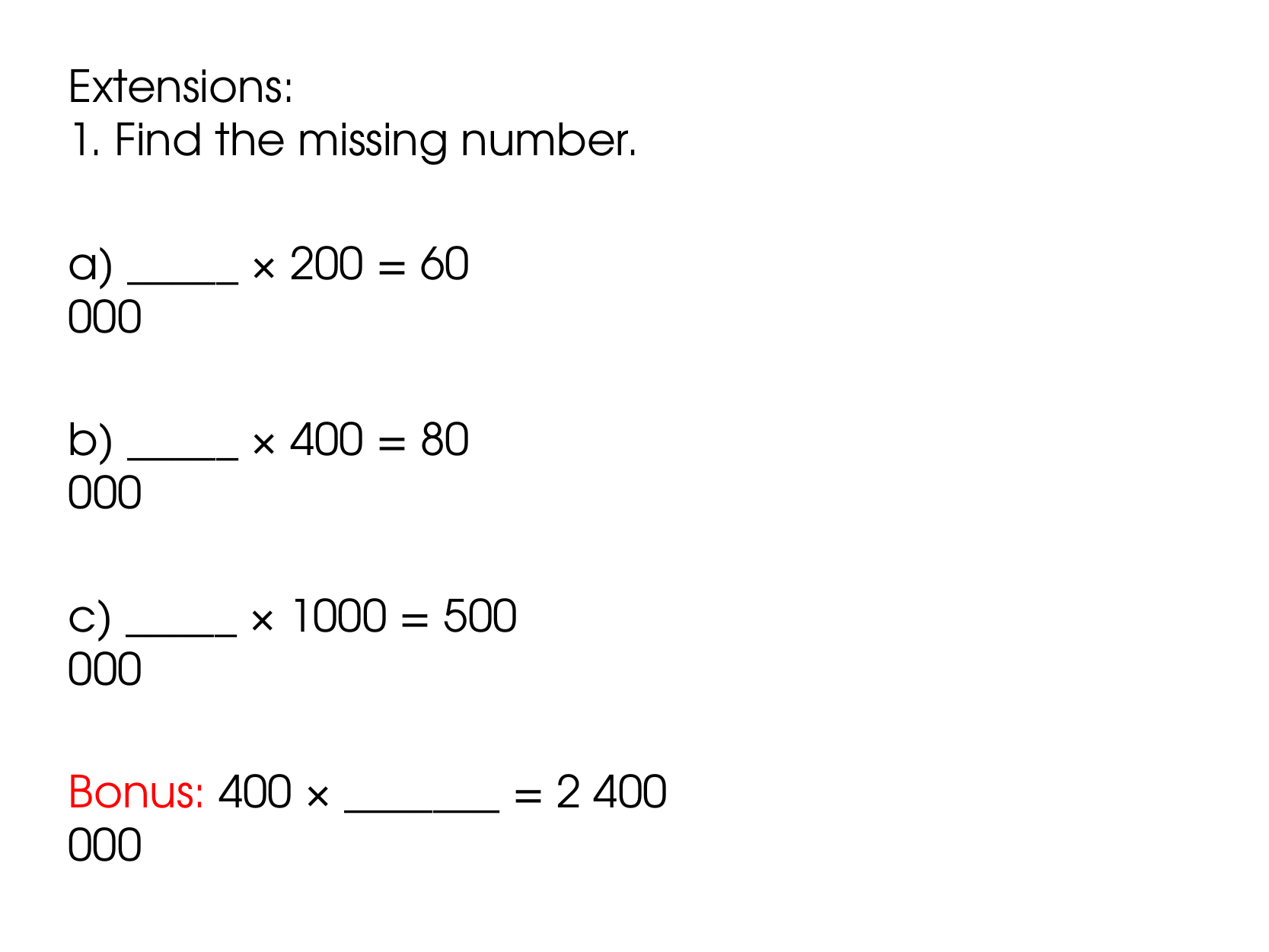

Extensions:
1. Find the missing number.
a) _____ × 200 = 60 000
b) _____ × 400 = 80 000
c) _____ × 1000 = 500 000
Bonus: 400 × _______ = 2 400 000